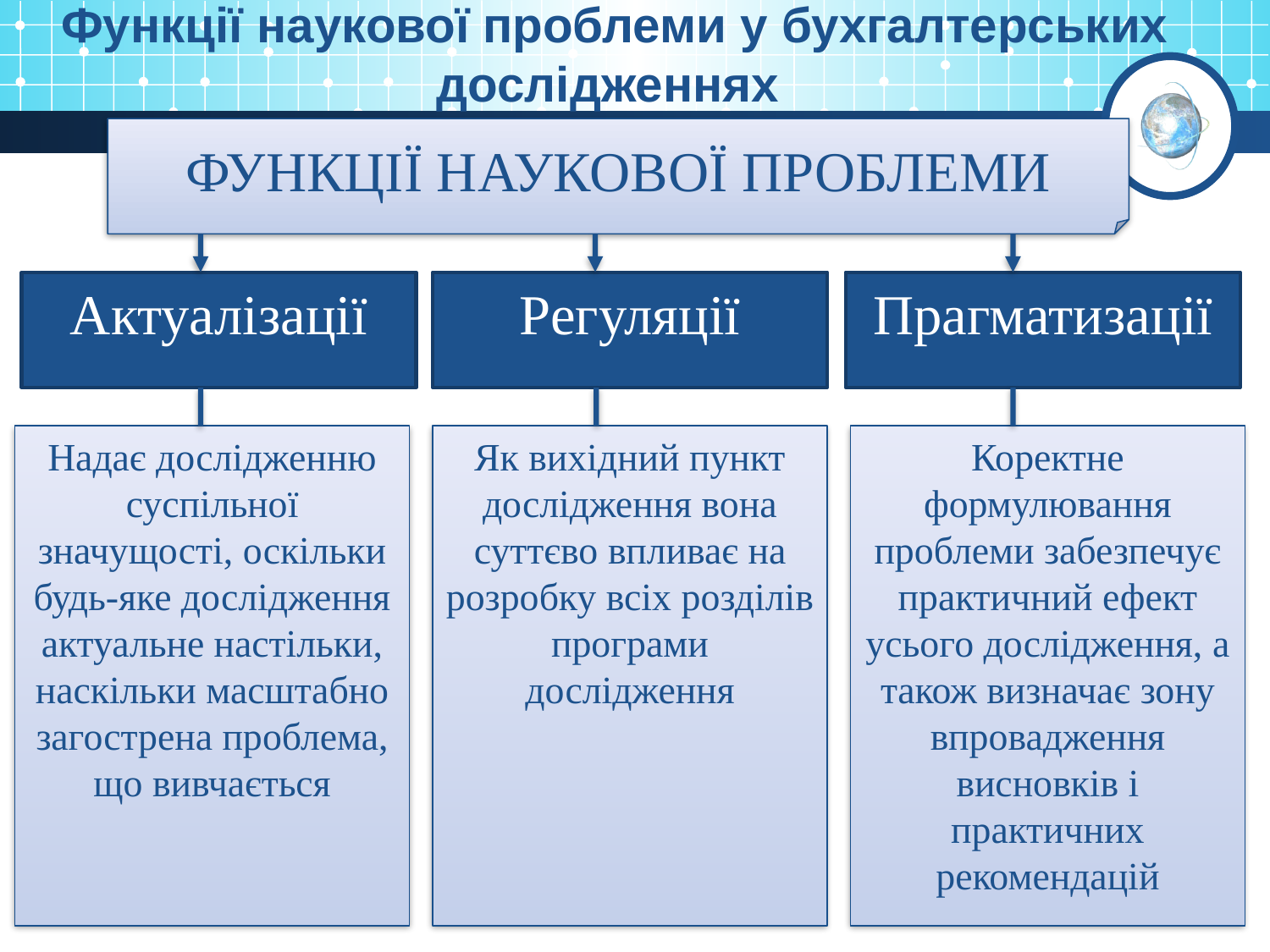

Функції наукової проблеми у бухгалтерських дослідженнях
ФУНКЦІЇ НАУКОВОЇ ПРОБЛЕМИ

Актуалізації
Регуляції
Прагматизації

Надає дослідженню суспільної значущості, оскільки будь-яке дослідження актуальне настільки, наскільки масштабно загострена проблема, що вивчається
Як вихідний пункт дослідження вона суттєво впливає на розробку всіх розділів програми дослідження
Коректне формулювання проблеми забезпечує практичний ефект усього дослідження, а також визначає зону впровадження висновків і практичних рекомендацій